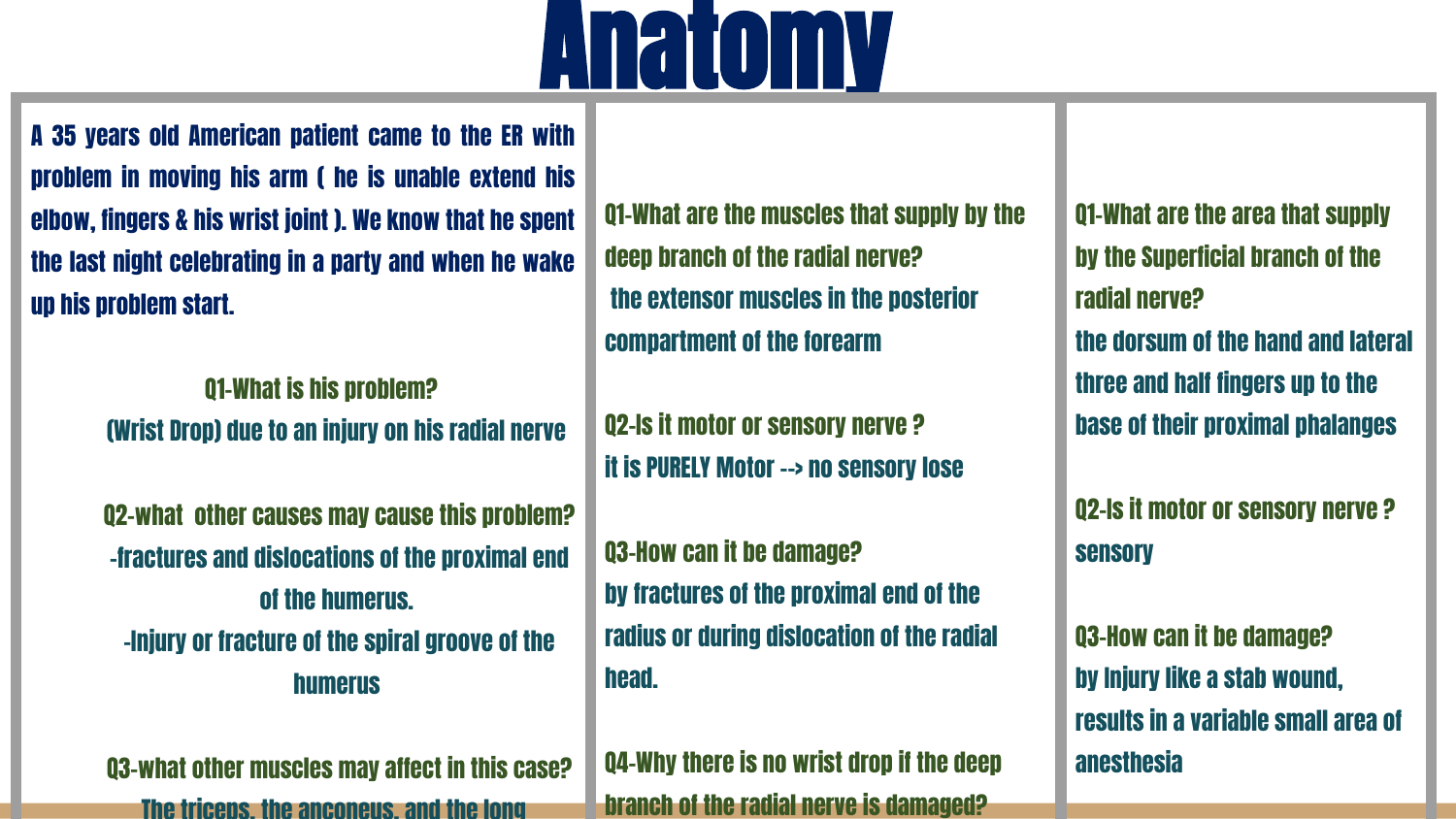

# Anatomy
| A 35 years old American patient came to the ER with problem in moving his arm ( he is unable extend his elbow, fingers & his wrist joint ). We know that he spent the last night celebrating in a party and when he wake up his problem start. Q1-What is his problem? (Wrist Drop) due to an injury on his radial nerve Q2-what other causes may cause this problem? -fractures and dislocations of the proximal end of the humerus. -Injury or fracture of the spiral groove of the humerus Q3-what other muscles may affect in this case? The triceps, the anconeus, and the long extensors of the wrist are paralyzed. | Q1-What are the muscles that supply by the deep branch of the radial nerve? the extensor muscles in the posterior compartment of the forearm Q2-Is it motor or sensory nerve ? it is PURELY Motor --> no sensory lose Q3-How can it be damage? by fractures of the proximal end of the radius or during dislocation of the radial head. Q4-Why there is no wrist drop if the deep branch of the radial nerve is damaged? because the latter muscle is powerful, it will keep the wrist joint extended. | Q1-What are the area that supply by the Superficial branch of the radial nerve? the dorsum of the hand and lateral three and half fingers up to the base of their proximal phalanges Q2-Is it motor or sensory nerve ? sensory Q3-How can it be damage? by Injury like a stab wound, results in a variable small area of anesthesia |
| --- | --- | --- |